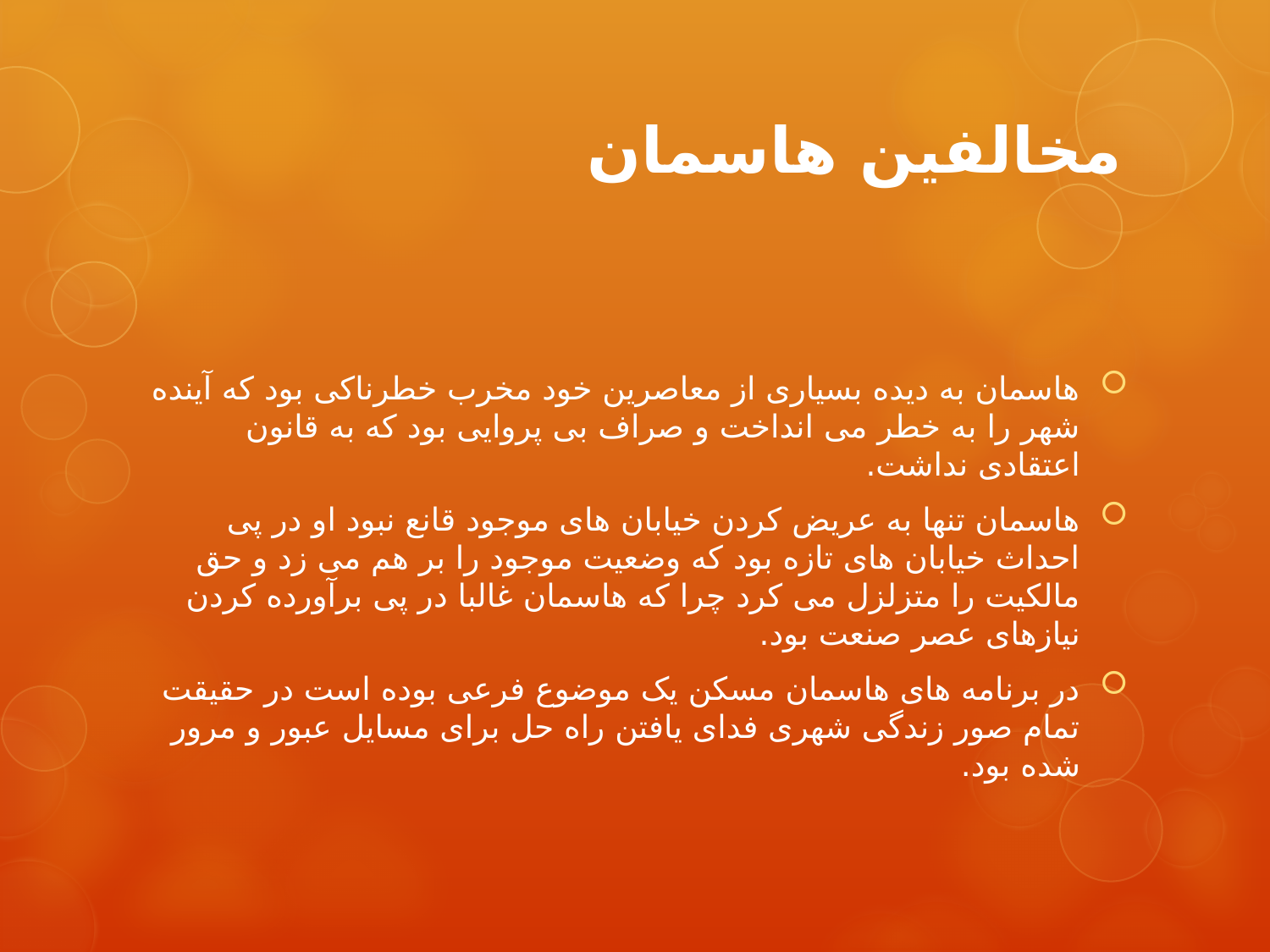

مخالفین هاسمان

هاسمان به دیده بسیاری از معاصرین خود مخرب خطرناکی بود که آینده شهر را به خطر می انداخت و صراف بی پروایی بود که به قانون اعتقادی نداشت.
هاسمان تنها به عریض کردن خیابان های موجود قانع نبود او در پی احداث خیابان های تازه بود که وضعیت موجود را بر هم می زد و حق مالکیت را متزلزل می کرد چرا که هاسمان غالبا در پی برآورده کردن نیازهای عصر صنعت بود.
در برنامه های هاسمان مسکن یک موضوع فرعی بوده است در حقیقت تمام صور زندگی شهری فدای یافتن راه حل برای مسایل عبور و مرور شده بود.